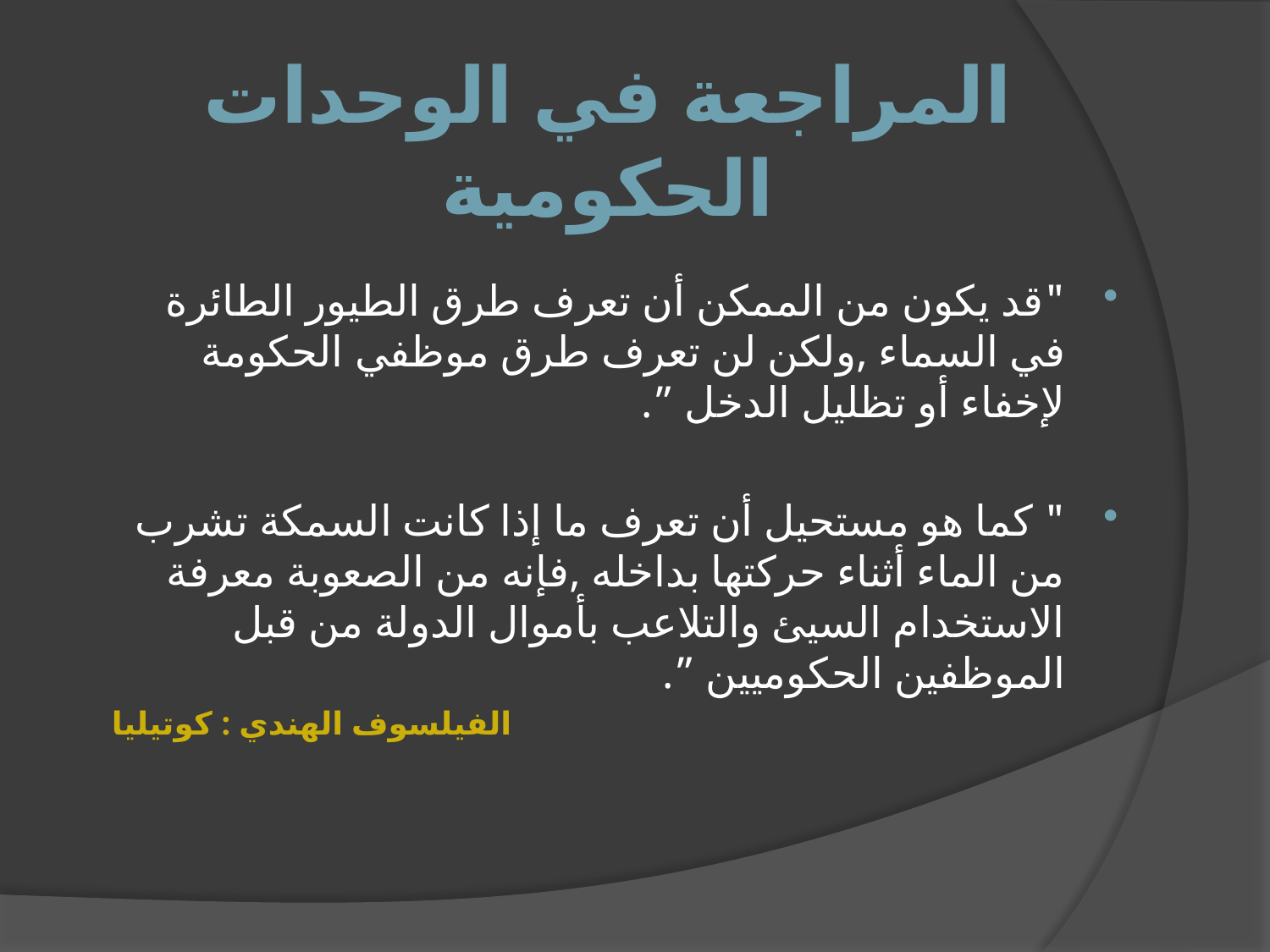

# المراجعة في الوحدات الحكومية
"قد يكون من الممكن أن تعرف طرق الطيور الطائرة في السماء ,ولكن لن تعرف طرق موظفي الحكومة لإخفاء أو تظليل الدخل ”.

" كما هو مستحيل أن تعرف ما إذا كانت السمكة تشرب من الماء أثناء حركتها بداخله ,فإنه من الصعوبة معرفة الاستخدام السيئ والتلاعب بأموال الدولة من قبل الموظفين الحكوميين ”.
الفيلسوف الهندي : كوتيليا